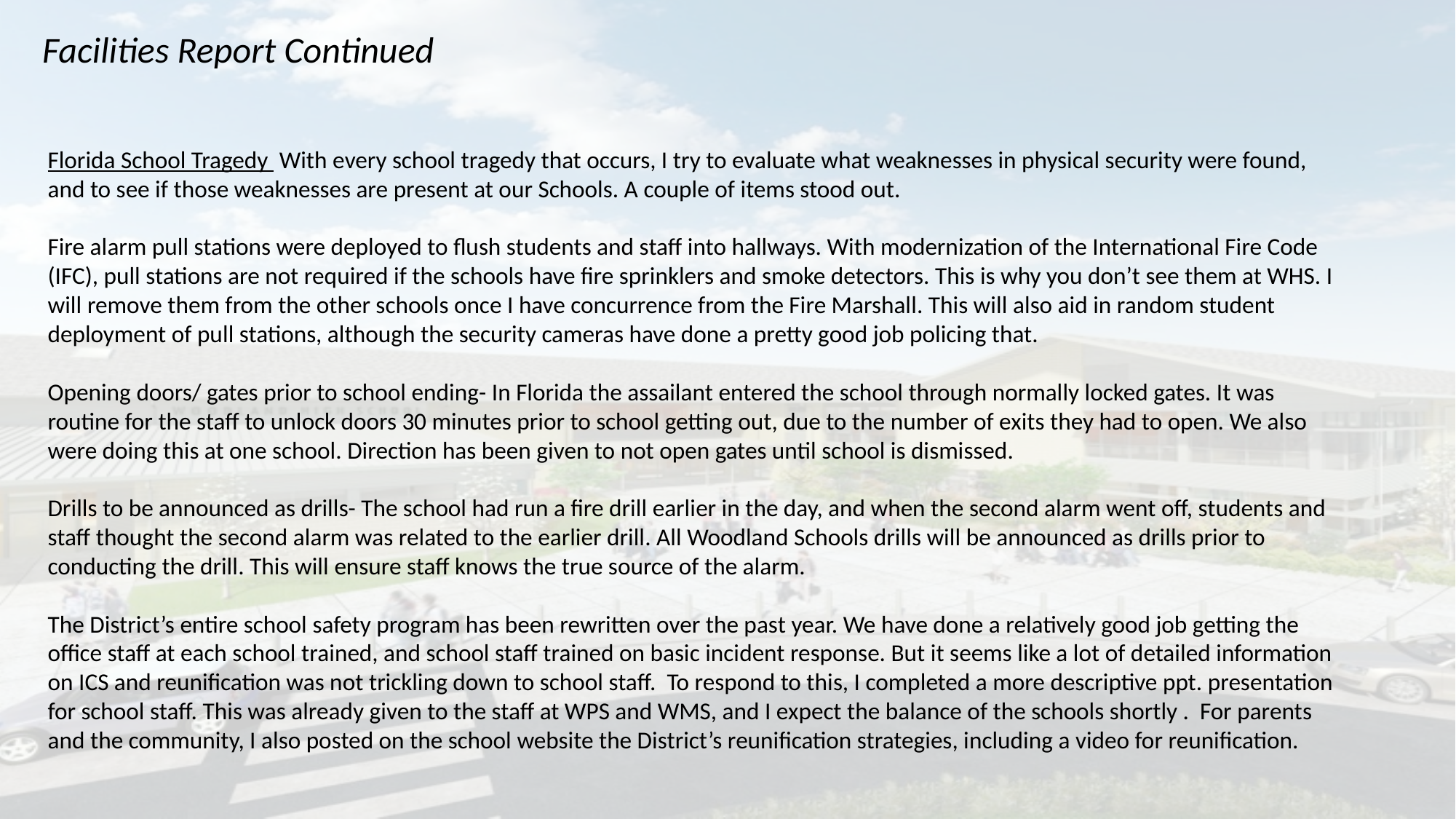

Facilities Report Continued

Florida School Tragedy  With every school tragedy that occurs, I try to evaluate what weaknesses in physical security were found, and to see if those weaknesses are present at our Schools. A couple of items stood out.

Fire alarm pull stations were deployed to flush students and staff into hallways. With modernization of the International Fire Code (IFC), pull stations are not required if the schools have fire sprinklers and smoke detectors. This is why you don’t see them at WHS. I will remove them from the other schools once I have concurrence from the Fire Marshall. This will also aid in random student deployment of pull stations, although the security cameras have done a pretty good job policing that.

Opening doors/ gates prior to school ending- In Florida the assailant entered the school through normally locked gates. It was routine for the staff to unlock doors 30 minutes prior to school getting out, due to the number of exits they had to open. We also were doing this at one school. Direction has been given to not open gates until school is dismissed.

Drills to be announced as drills- The school had run a fire drill earlier in the day, and when the second alarm went off, students and staff thought the second alarm was related to the earlier drill. All Woodland Schools drills will be announced as drills prior to conducting the drill. This will ensure staff knows the true source of the alarm.

The District’s entire school safety program has been rewritten over the past year. We have done a relatively good job getting the office staff at each school trained, and school staff trained on basic incident response. But it seems like a lot of detailed information on ICS and reunification was not trickling down to school staff.  To respond to this, I completed a more descriptive ppt. presentation for school staff. This was already given to the staff at WPS and WMS, and I expect the balance of the schools shortly .  For parents and the community, I also posted on the school website the District’s reunification strategies, including a video for reunification.